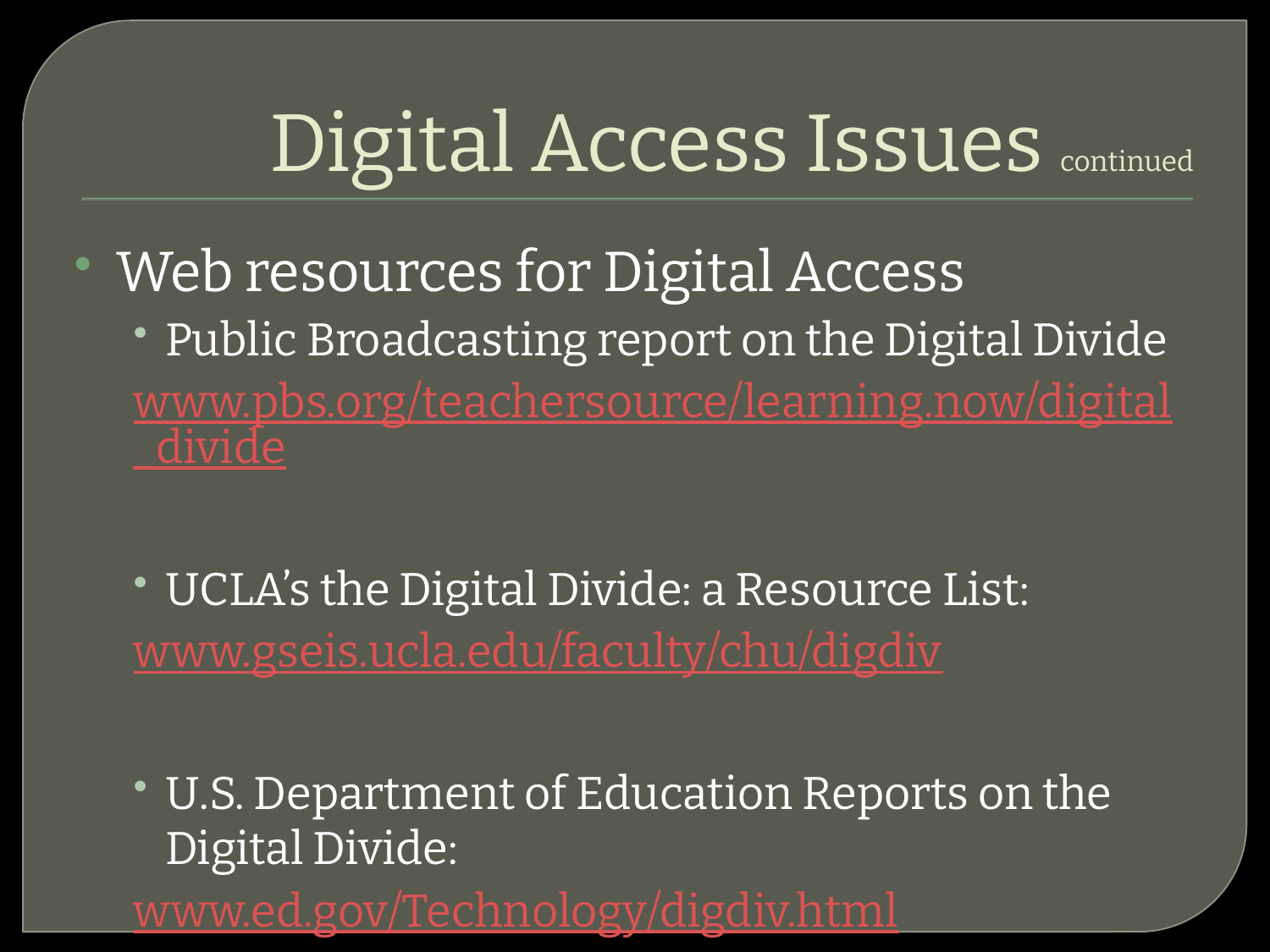

# Digital Access Issues continued
Web resources for Digital Access
Public Broadcasting report on the Digital Divide
www.pbs.org/teachersource/learning.now/digital_divide

UCLA’s the Digital Divide: a Resource List:
www.gseis.ucla.edu/faculty/chu/digdiv

U.S. Department of Education Reports on the Digital Divide:
www.ed.gov/Technology/digdiv.html